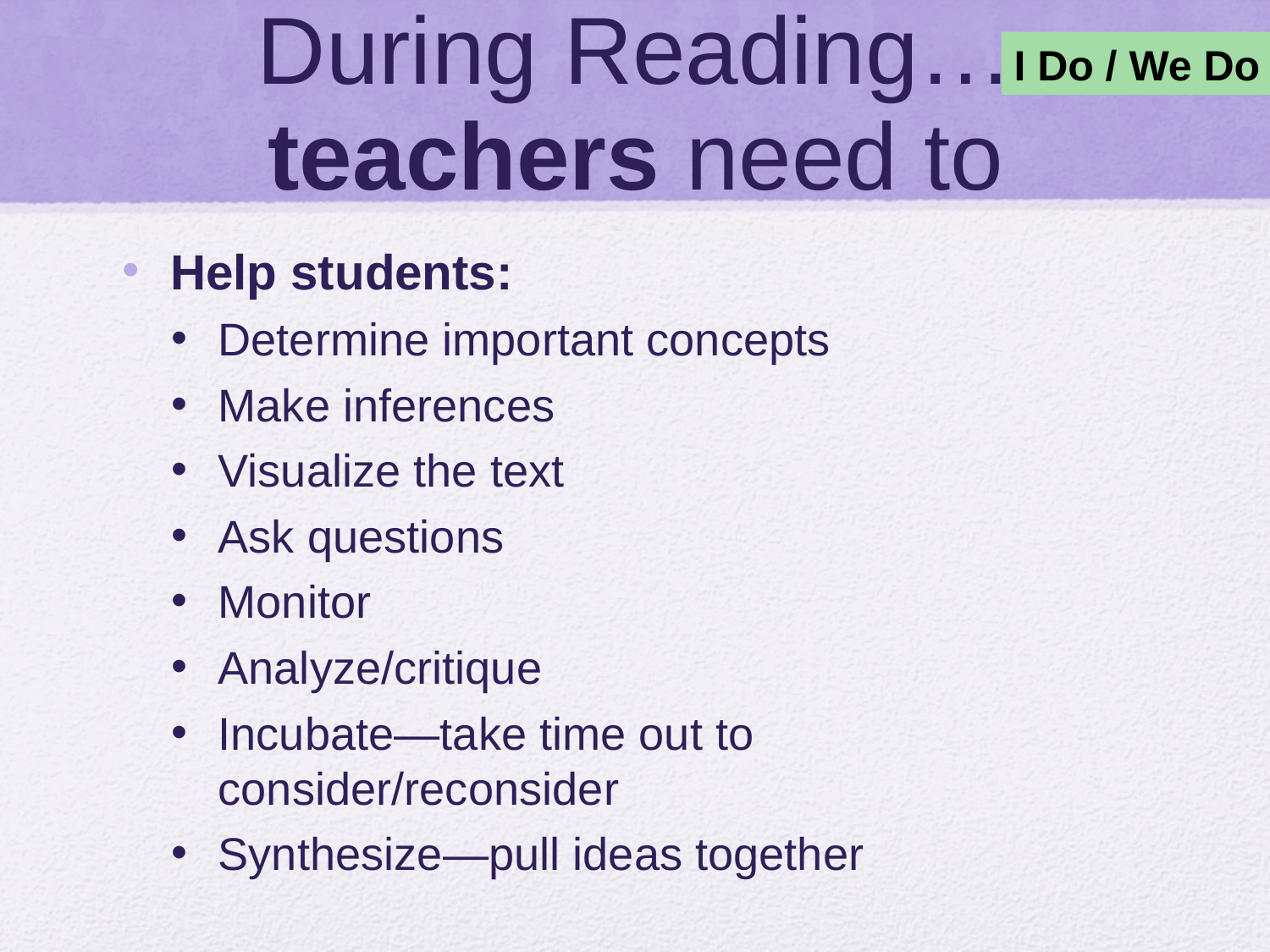

# During Reading…teachers need to
I Do / We Do
Help students:
Determine important concepts
Make inferences
Visualize the text
Ask questions
Monitor
Analyze/critique
Incubate—take time out to consider/reconsider
Synthesize—pull ideas together